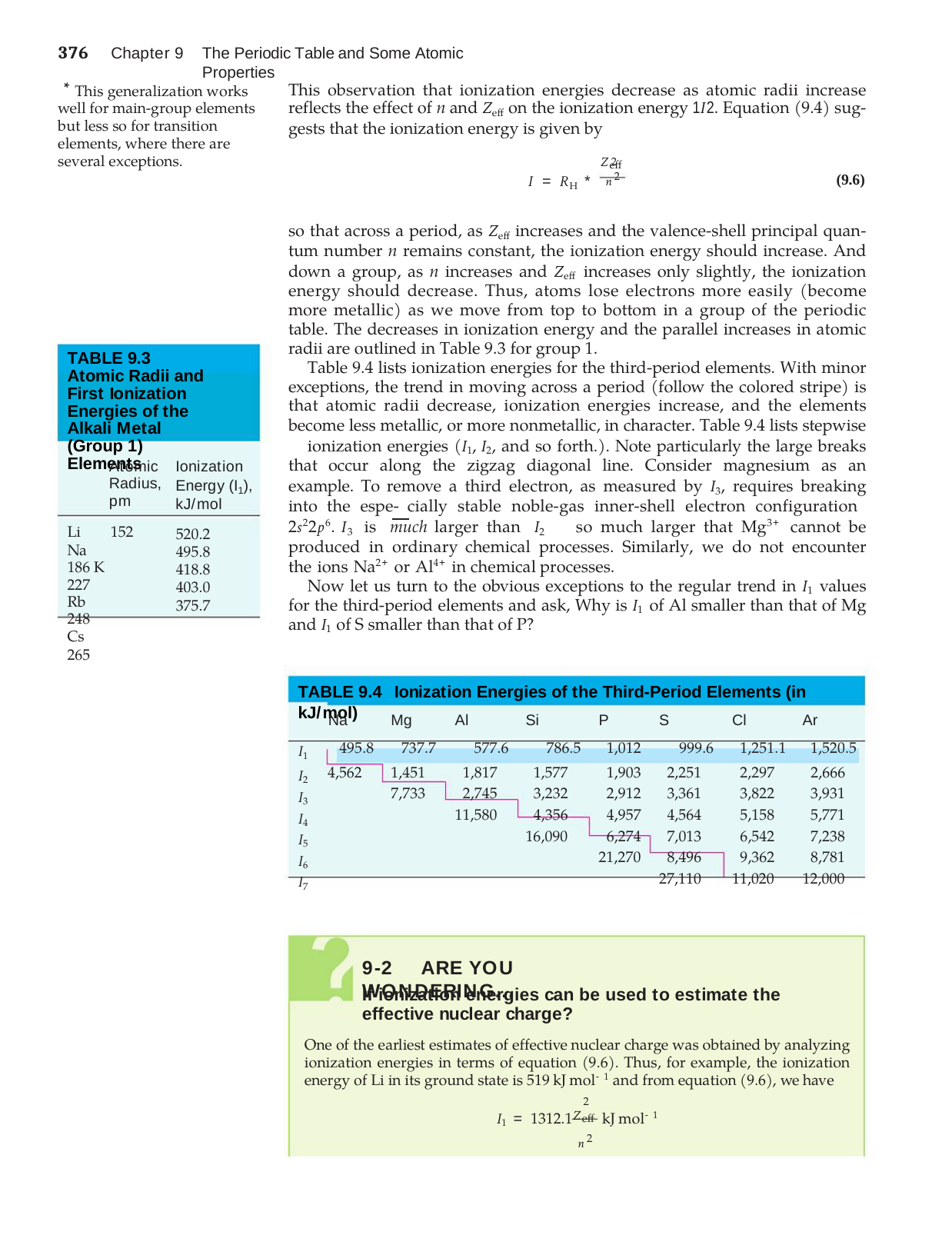

376	Chapter 9
The Periodic Table and Some Atomic Properties
This observation that ionization energies decrease as atomic radii increase reflects the effect of n and Zeff on the ionization energy 1I2. Equation (9.4) sug- gests that the ionization energy is given by
*
This generalization works well for main-group elements but less so for transition elements, where there are several exceptions.
2
Zeff n2
(9.6)
I  =  RH  *
so that across a period, as Zeff increases and the valence-shell principal quan- tum number n remains constant, the ionization energy should increase. And down a group, as n increases and Zeff  increases only slightly, the ionization energy should decrease. Thus, atoms lose electrons more easily (become more metallic) as we move from top to bottom in a group of the periodic table. The decreases in ionization energy and the parallel increases in atomic radii are outlined in Table 9.3 for group 1.
Table 9.4 lists ionization energies for the third-period elements. With minor exceptions, the trend in moving across a period (follow the colored stripe) is that atomic radii decrease, ionization energies increase, and the elements become less metallic, or more nonmetallic, in character. Table 9.4 lists stepwise
ionization energies (I1, I2, and so forth.). Note particularly the large breaks that occur along the zigzag diagonal line. Consider magnesium as an example. To remove a third electron, as measured by I3, requires breaking into the espe- cially stable noble-gas inner-shell electron configuration  2s22p6. I3  is  much larger than  I2      so much larger that Mg3+  cannot be produced in ordinary chemical processes. Similarly, we do not encounter the ions Na2+  or Al4+  in chemical processes.
Now let us turn to the obvious exceptions to the regular trend in I1  values for the third-period elements and ask, Why is I1  of Al smaller than that of Mg and I1 of S smaller than that of P?
TABLE 9.3   Atomic Radii and First Ionization Energies of the Alkali Metal (Group 1) Elements
Ionization Energy (I1), kJ/mol
520.2
495.8
418.8
403.0
375.7
Atomic Radius, pm
Li	152
Na	186 K 	227
Rb 	248
Cs 	265

TABLE 9.4	Ionization Energies of the Third-Period Elements (in kJ/mol)
| Na |  | Mg | Al | Si | P | S | Cl | Ar |
| --- | --- | --- | --- | --- | --- | --- | --- | --- |
| I1 | 495.8 | 737.7 | 577.6 | 786.5 | 1,012 | 999.6 | 1,251.1 | 1,520.5 |
| I2 | 4,562 | 1,451 | 1,817 | 1,577 | 1,903 | 2,251 | 2,297 | 2,666 |
| I3 |  | 7,733 | 2,745 | 3,232 | 2,912 | 3,361 | 3,822 | 3,931 |
| I4 |  |  | 11,580 | 4,356 | 4,957 | 4,564 | 5,158 | 5,771 |
| I5 |  |  |  | 16,090 | 6,274 | 7,013 | 6,542 | 7,238 |
| I6 |  |  |  |  | 21,270 | 8,496 | 9,362 | 8,781 |
| I7 |  |  |  |  |  | 27,110 | 11,020 | 12,000 |
9-2	ARE YOU WONDERING...
If ionization energies can be used to estimate the effective nuclear charge?
One of the earliest estimates of effective nuclear charge was obtained by analyzing ionization energies in terms of equation (9.6). Thus, for example, the ionization energy of Li in its ground state is 519 kJ mol-1 and from equation (9.6), we have
2
Zeff
I1  =  1312.1	 kJ mol-1
n2